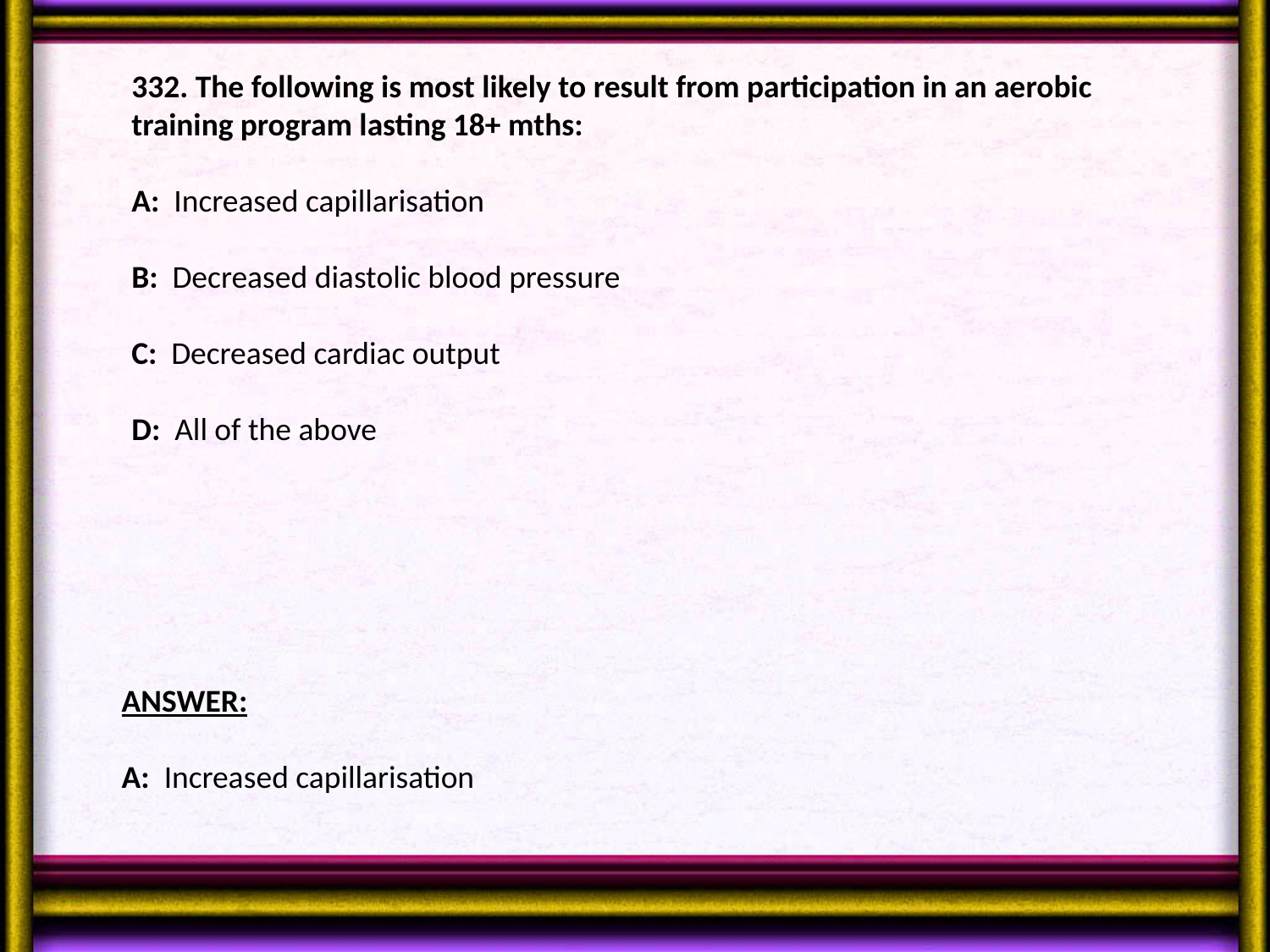

332. The following is most likely to result from participation in an aerobic training program lasting 18+ mths:

A:  Increased capillarisation

B:  Decreased diastolic blood pressure

C:  Decreased cardiac output

D:  All of the above

ANSWER:

A:  Increased capillarisation